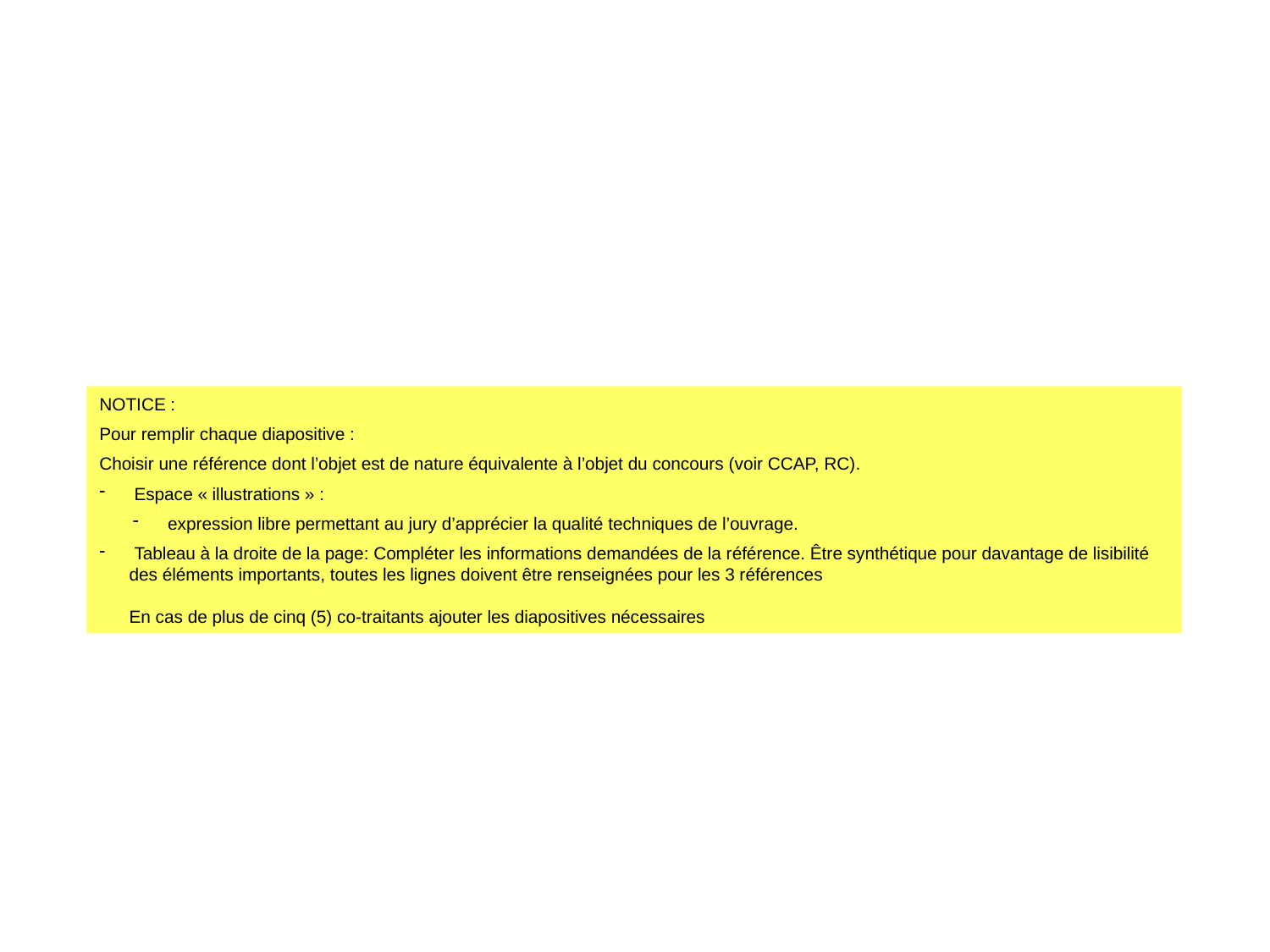

# NOTICE :
Pour remplir chaque diapositive :
Choisir une référence dont l’objet est de nature équivalente à l’objet du concours (voir CCAP, RC).
 Espace « illustrations » :
 expression libre permettant au jury d’apprécier la qualité techniques de l’ouvrage.
 Tableau à la droite de la page: Compléter les informations demandées de la référence. Être synthétique pour davantage de lisibilité des éléments importants, toutes les lignes doivent être renseignées pour les 3 références
En cas de plus de cinq (5) co-traitants ajouter les diapositives nécessaires